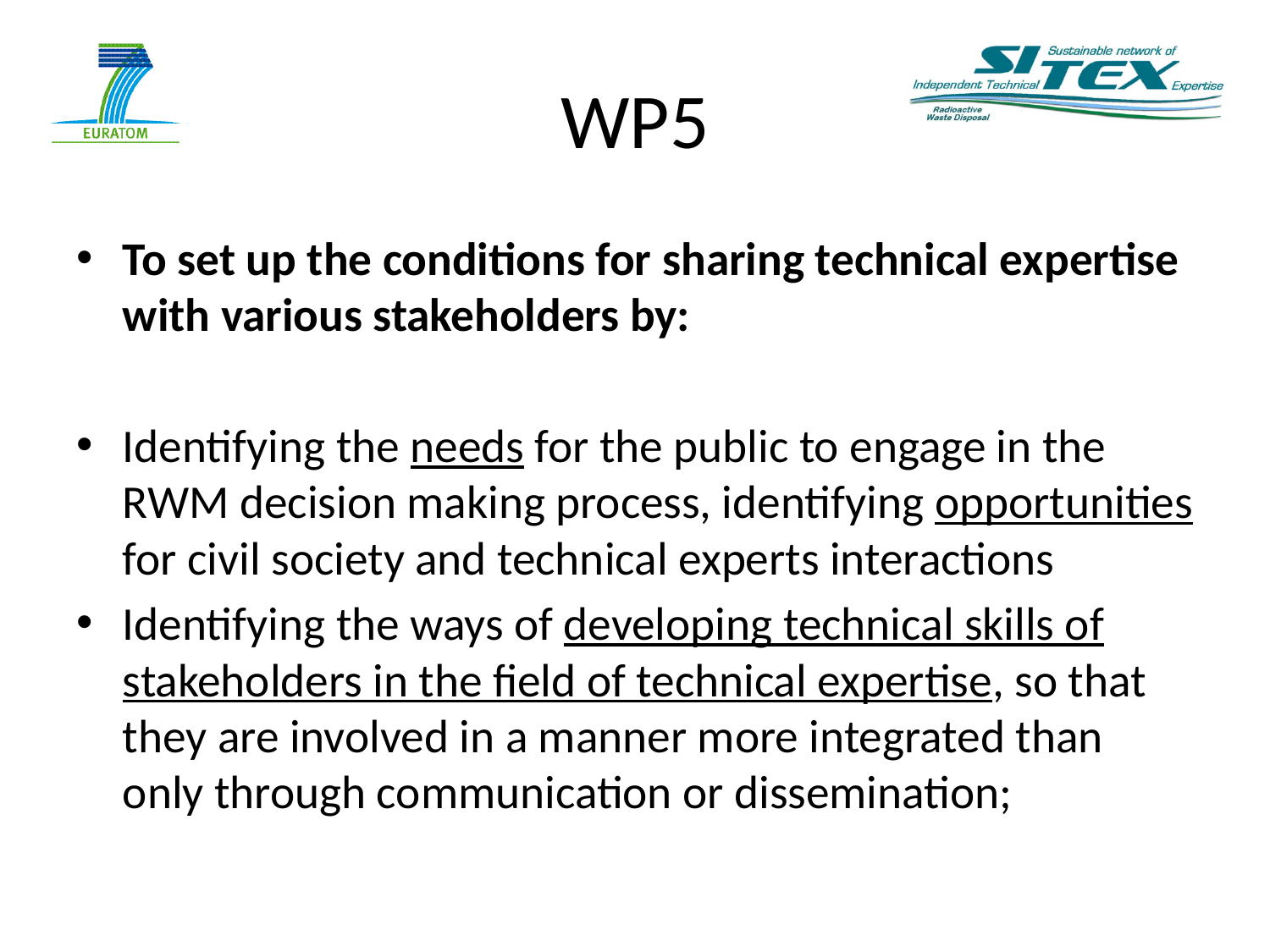

# WP5
To set up the conditions for sharing technical expertise with various stakeholders by:

Identifying the needs for the public to engage in the RWM decision making process, identifying opportunities for civil society and technical experts interactions
Identifying the ways of developing technical skills of stakeholders in the field of technical expertise, so that they are involved in a manner more integrated than only through communication or dissemination;